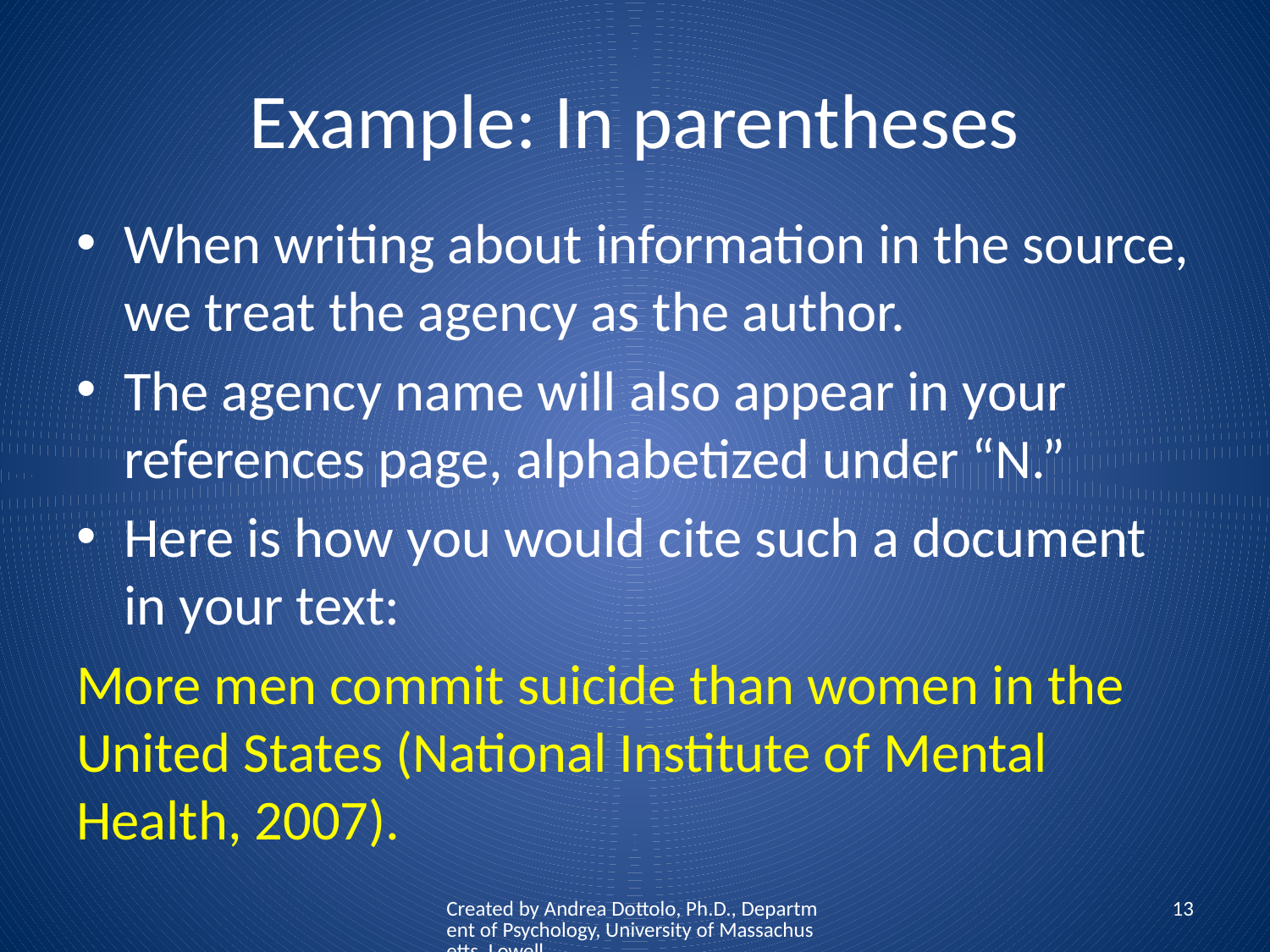

# Example: In parentheses
When writing about information in the source, we treat the agency as the author.
The agency name will also appear in your references page, alphabetized under “N.”
Here is how you would cite such a document in your text:
More men commit suicide than women in the United States (National Institute of Mental Health, 2007).

Created by Andrea Dottolo, Ph.D., Department of Psychology, University of Massachusetts, Lowell
13